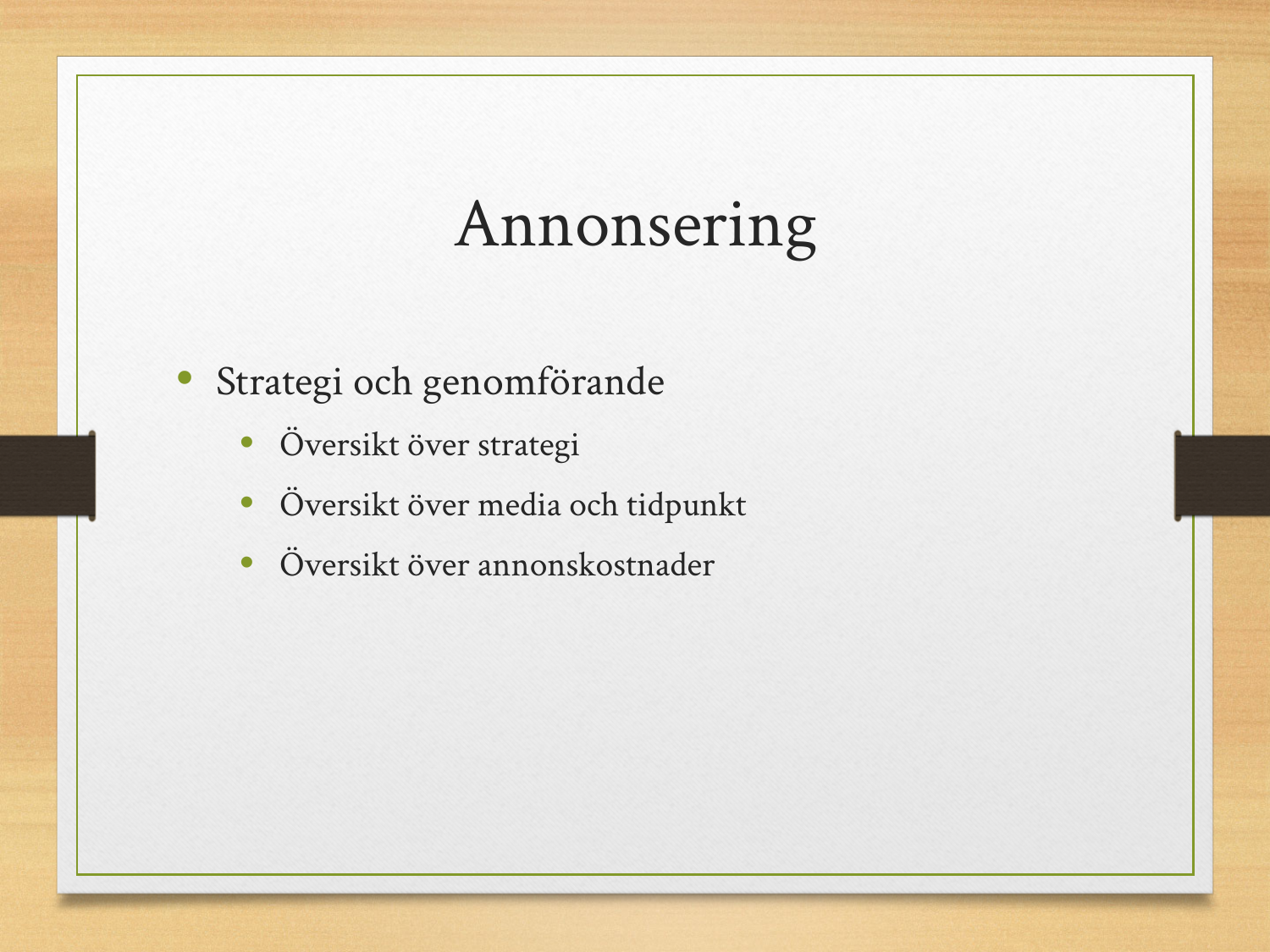

# Annonsering
Strategi och genomförande
Översikt över strategi
Översikt över media och tidpunkt
Översikt över annonskostnader